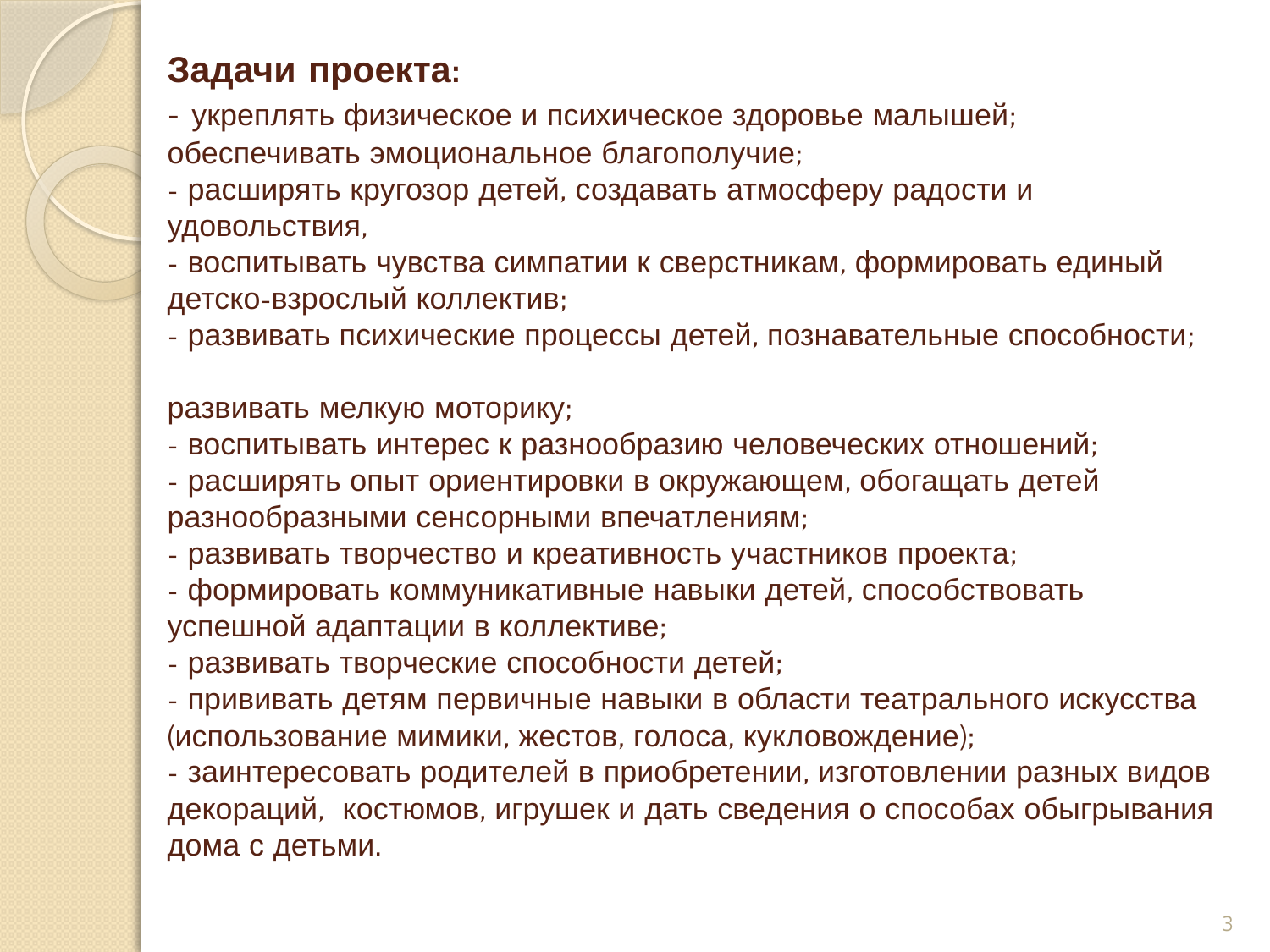

# Задачи проекта: - укреплять физическое и психическое здоровье малышей; обеспечивать эмоциональное благополучие; - расширять кругозор детей, создавать атмосферу радости и удовольствия, - воспитывать чувства симпатии к сверстникам, формировать единый детско-взрослый коллектив; - развивать психические процессы детей, познавательные способности; развивать мелкую моторику; - воспитывать интерес к разнообразию человеческих отношений; - расширять опыт ориентировки в окружающем, обогащать детей разнообразными сенсорными впечатлениям; - развивать творчество и креативность участников проекта; - формировать коммуникативные навыки детей, способствовать успешной адаптации в коллективе; - развивать творческие способности детей; - прививать детям первичные навыки в области театрального искусства (использование мимики, жестов, голоса, кукловождение); - заинтересовать родителей в приобретении, изготовлении разных видов декораций,  костюмов, игрушек и дать сведения о способах обыгрывания дома с детьми.

3